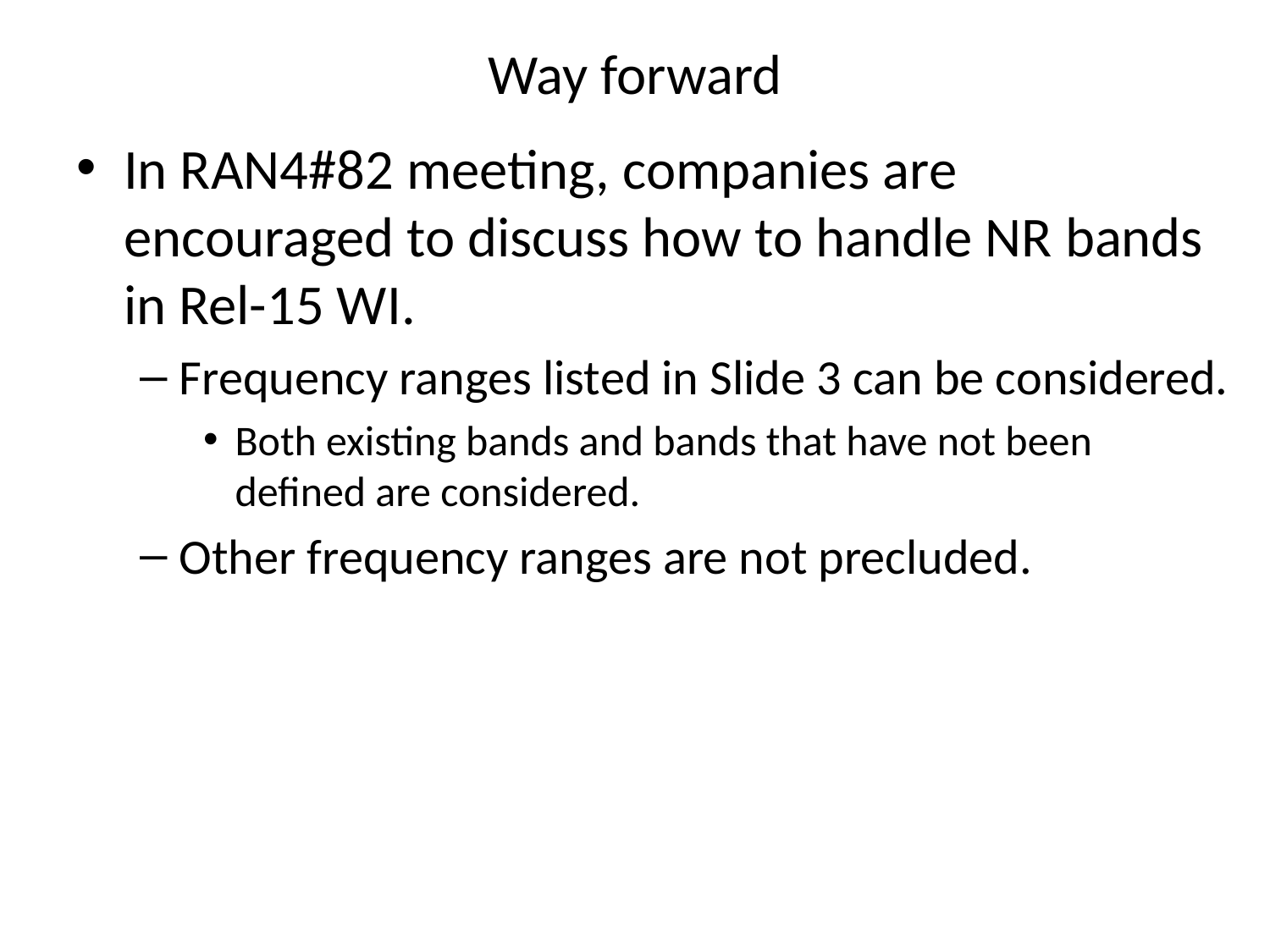

# Way forward
In RAN4#82 meeting, companies are encouraged to discuss how to handle NR bands in Rel-15 WI.
Frequency ranges listed in Slide 3 can be considered.
Both existing bands and bands that have not been defined are considered.
Other frequency ranges are not precluded.